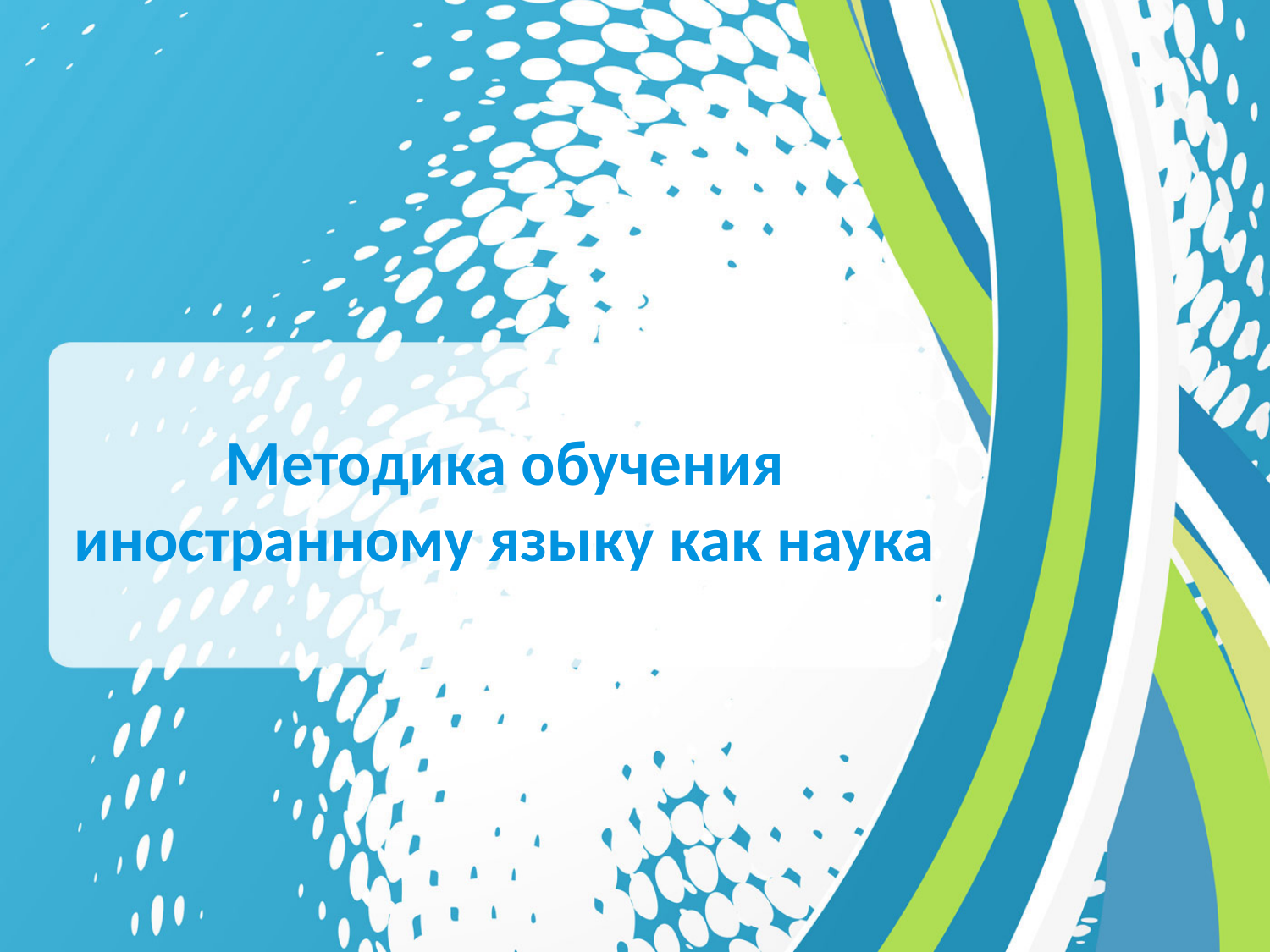

# Методика обучения иностранному языку как наука